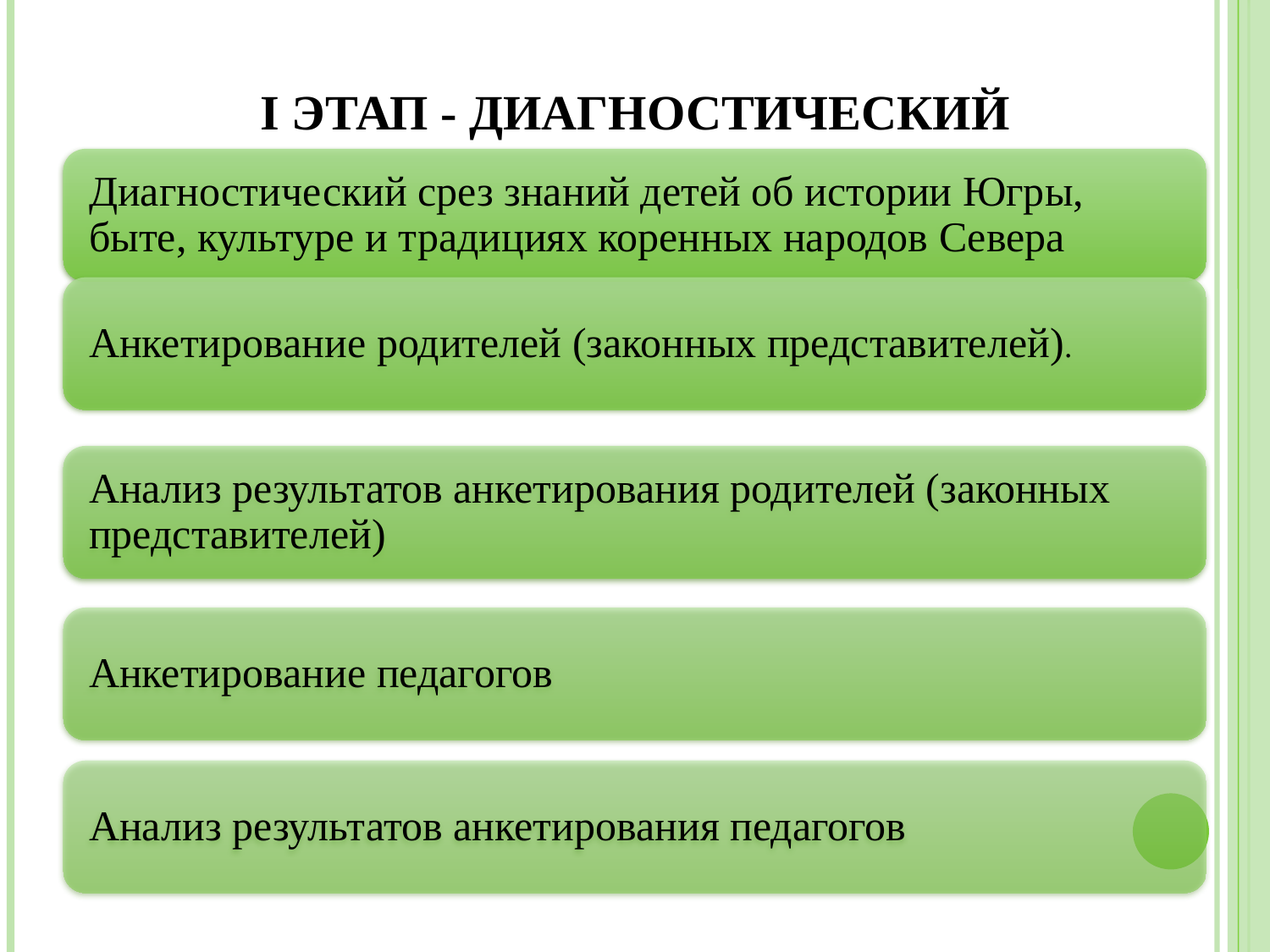

# I этап - диагностический
Диагностический срез знаний детей об истории Югры, быте, культуре и традициях коренных народов Севера
Анкетирование родителей (законных представителей).
Анализ результатов анкетирования родителей (законных представителей)
Анкетирование педагогов
Анализ результатов анкетирования педагогов